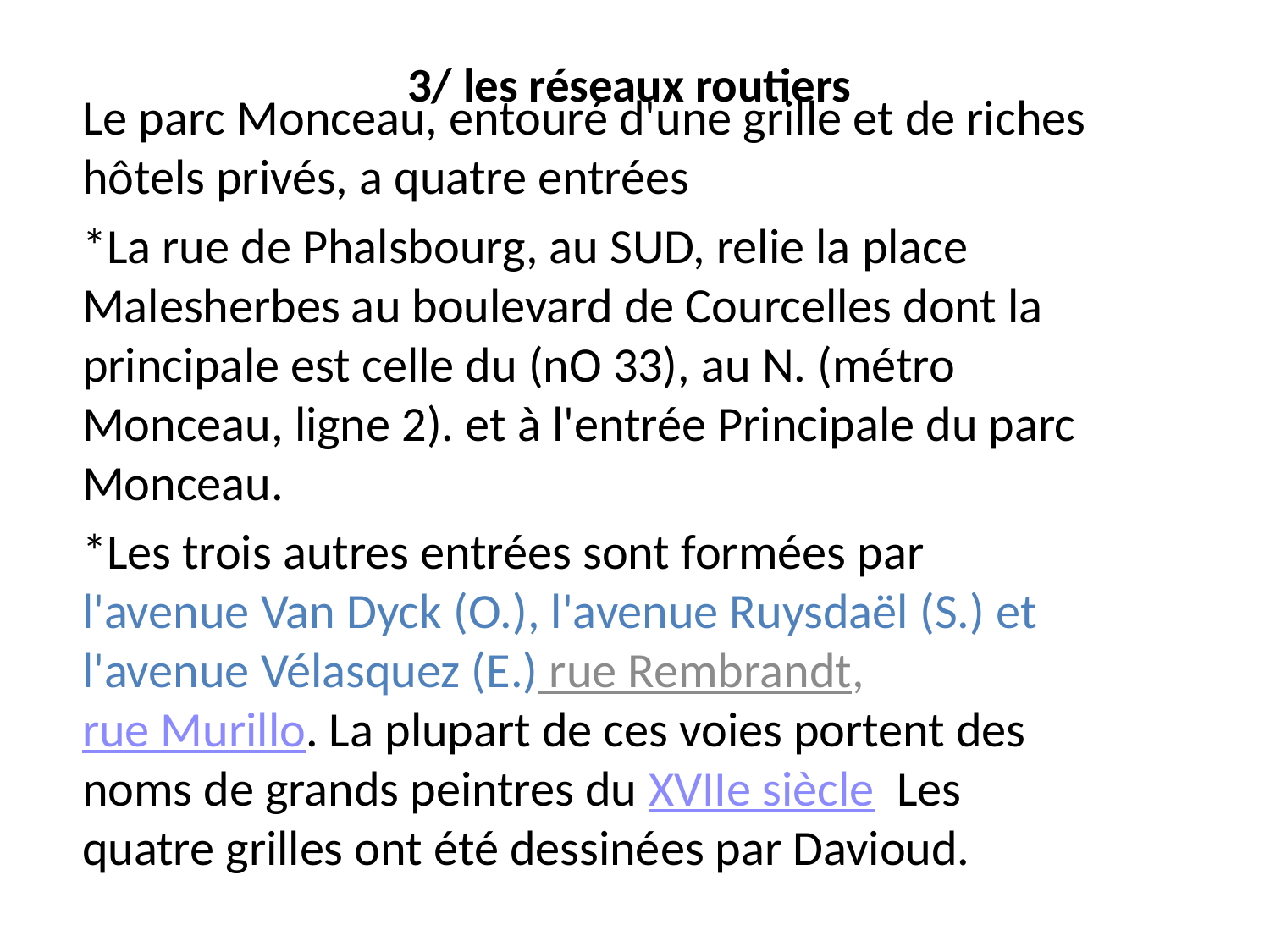

# 3/ les réseaux routiers
Le parc Monceau, entouré d'une grille et de riches hôtels privés, a quatre entrées
*La rue de Phalsbourg, au SUD, relie la place Malesherbes au boulevard de Courcelles dont la principale est celle du (nO 33), au N. (métro Monceau, ligne 2). et à l'entrée Principale du parc Monceau.
*Les trois autres entrées sont formées par l'avenue Van Dyck (O.), l'avenue Ruysdaël (S.) et l'avenue Vélasquez (E.) rue Rembrandt, rue Murillo. La plupart de ces voies portent des noms de grands peintres du XVIIe siècle  Les quatre grilles ont été dessinées par Davioud.